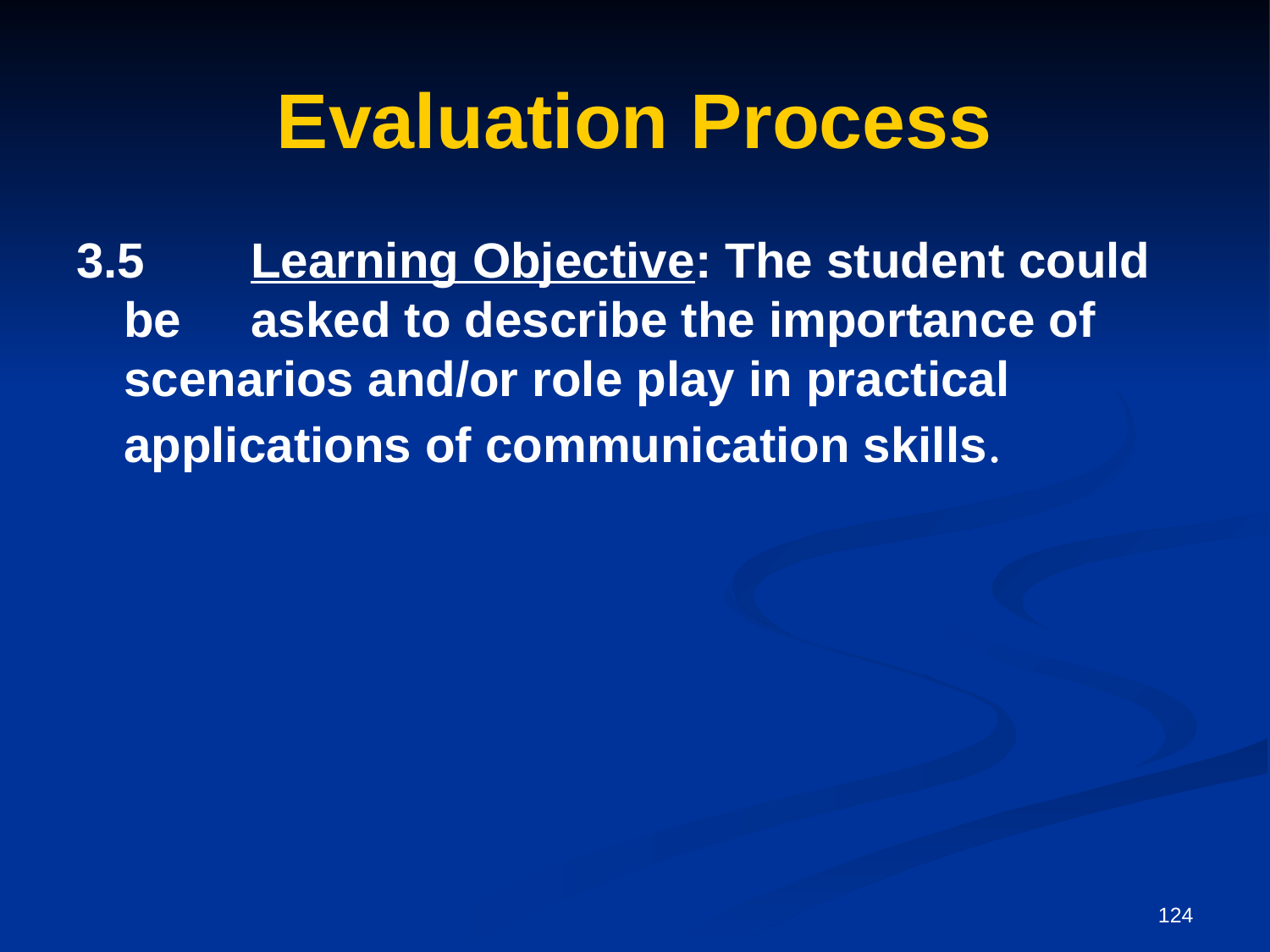

# Evaluation Process
3.5	Learning Objective: The student could be 	asked to describe the importance of 	scenarios and/or role play in practical 	applications of communication skills.
124